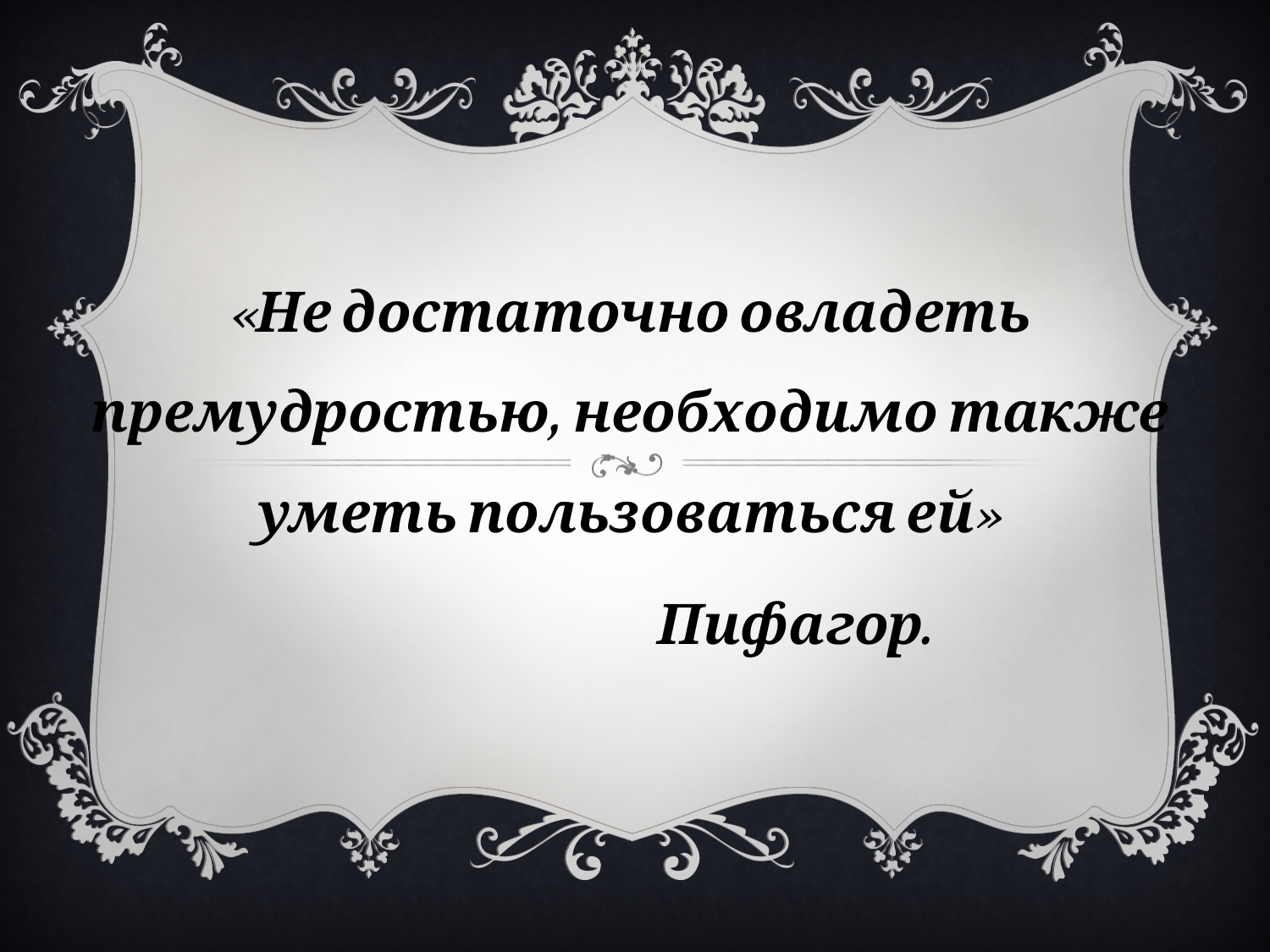

«Не достаточно овладеть премудростью, необходимо также уметь пользоваться ей»
                                Пифагор.